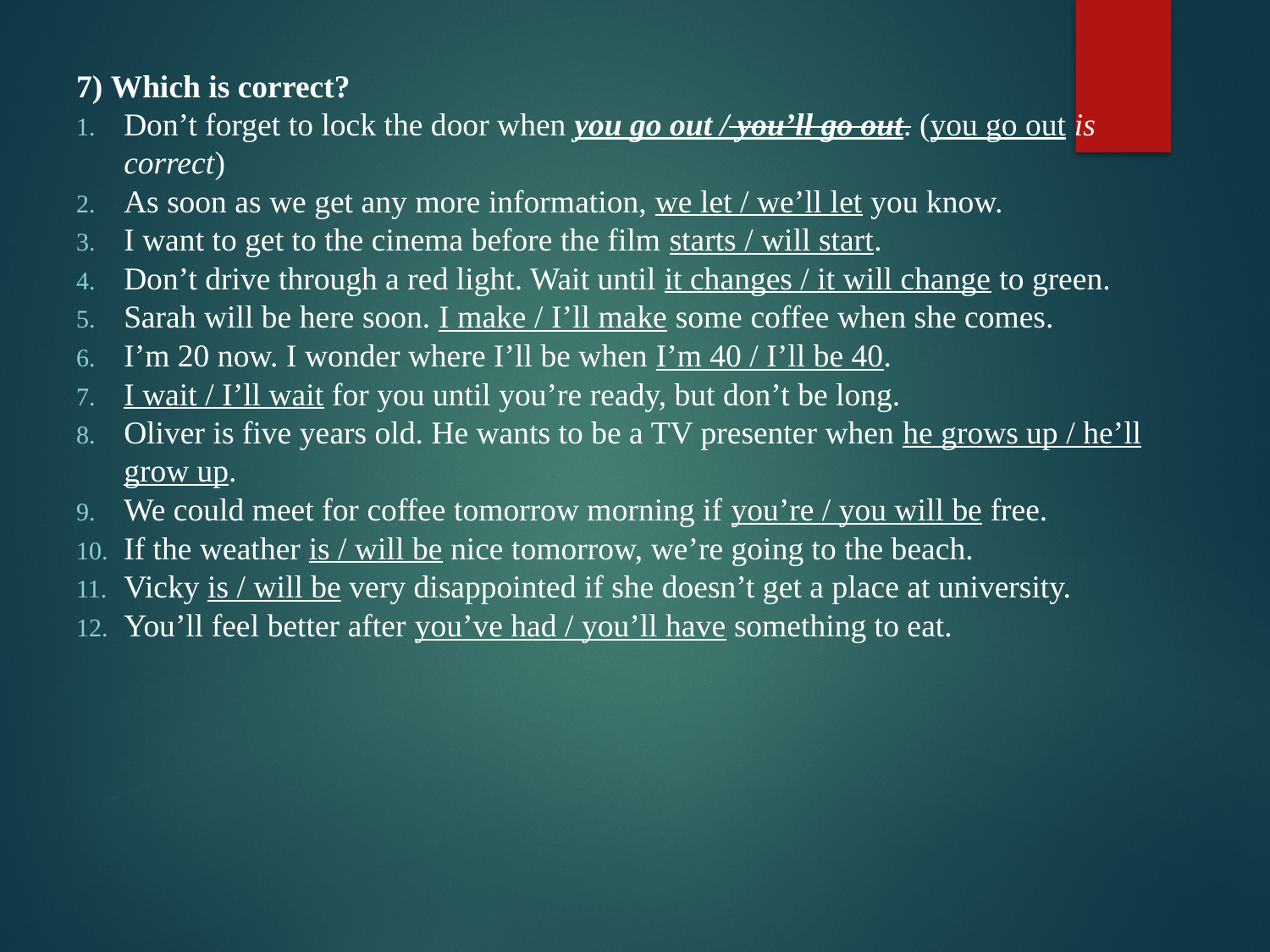

7) Which is correct?
Don’t forget to lock the door when you go out / you’ll go out. (you go out is correct)
As soon as we get any more information, we let / we’ll let you know.
I want to get to the cinema before the film starts / will start.
Don’t drive through a red light. Wait until it changes / it will change to green.
Sarah will be here soon. I make / I’ll make some coffee when she comes.
I’m 20 now. I wonder where I’ll be when I’m 40 / I’ll be 40.
I wait / I’ll wait for you until you’re ready, but don’t be long.
Oliver is five years old. He wants to be a TV presenter when he grows up / he’ll grow up.
We could meet for coffee tomorrow morning if you’re / you will be free.
If the weather is / will be nice tomorrow, we’re going to the beach.
Vicky is / will be very disappointed if she doesn’t get a place at university.
You’ll feel better after you’ve had / you’ll have something to eat.